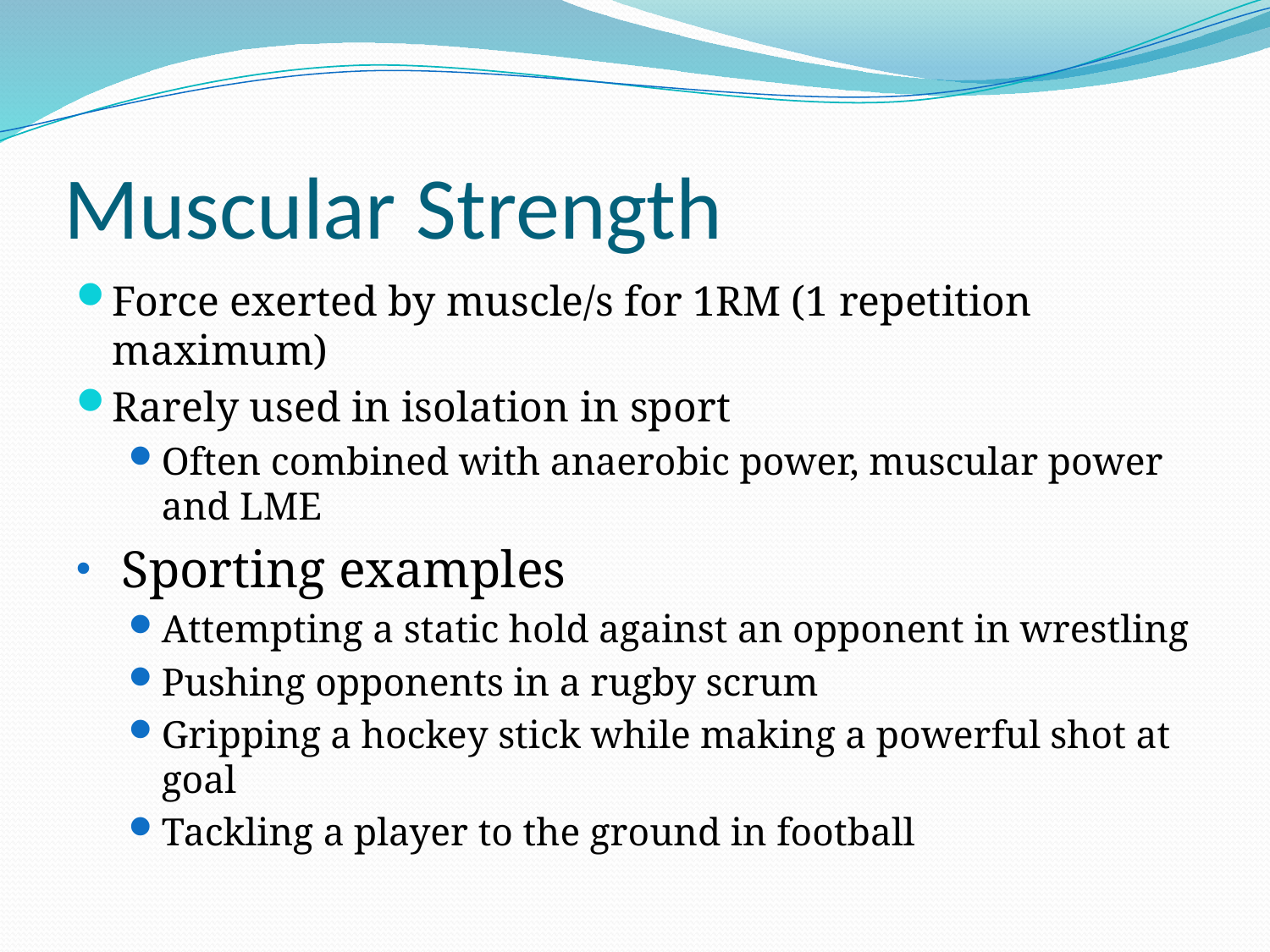

# Muscular Strength
Force exerted by muscle/s for 1RM (1 repetition maximum)
Rarely used in isolation in sport
Often combined with anaerobic power, muscular power and LME
Sporting examples
Attempting a static hold against an opponent in wrestling
Pushing opponents in a rugby scrum
Gripping a hockey stick while making a powerful shot at goal
Tackling a player to the ground in football